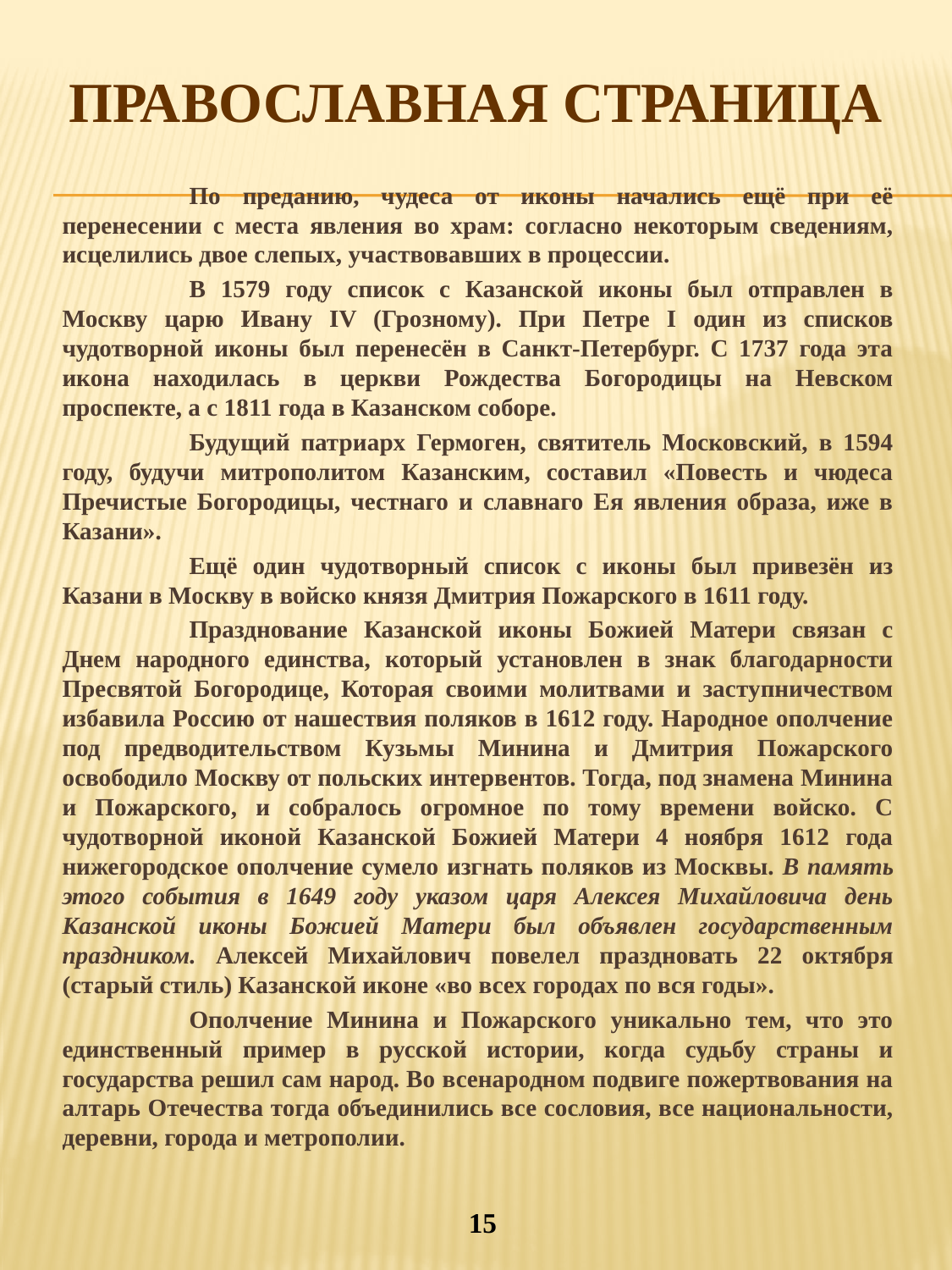

По преданию, чудеса от иконы начались ещё при её перенесении с места явления во храм: согласно некоторым сведениям, исцелились двое слепых, участвовавших в процессии.
	В 1579 году список с Казанской иконы был отправлен в Москву царю Ивану IV (Грозному). При Петре I один из списков чудотворной иконы был перенесён в Санкт-Петербург. С 1737 года эта икона находилась в церкви Рождества Богородицы на Невском проспекте, а с 1811 года в Казанском соборе.
	Будущий патриарх Гермоген, святитель Московский, в 1594 году, будучи митрополитом Казанским, составил «Повесть и чюдеса Пречистые Богородицы, честнаго и славнаго Ея явления образа, иже в Казани».
	Ещё один чудотворный список с иконы был привезён из Казани в Москву в войско князя Дмитрия Пожарского в 1611 году.
	Празднование Казанской иконы Божией Матери связан с Днем народного единства, который установлен в знак благодарности Пресвятой Богородице, Которая своими молитвами и заступничеством избавила Россию от нашествия поляков в 1612 году. Народное ополчение под предводительством Кузьмы Минина и Дмитрия Пожарского освободило Москву от польских интервентов. Тогда, под знамена Минина и Пожарского, и собралось огромное по тому времени войско. С чудотворной иконой Казанской Божией Матери 4 ноября 1612 года нижегородское ополчение сумело изгнать поляков из Москвы. В память этого события в 1649 году указом царя Алексея Михайловича день Казанской иконы Божией Матери был объявлен государственным праздником. Алексей Михайлович повелел праздновать 22 октября (старый стиль) Казанской иконе «во всех городах по вся годы».
	Ополчение Минина и Пожарского уникально тем, что это единственный пример в русской истории, когда судьбу страны и государства решил сам народ. Во всенародном подвиге пожертвования на алтарь Отечества тогда объединились все сословия, все национальности, деревни, города и метрополии.

Православная страница
15